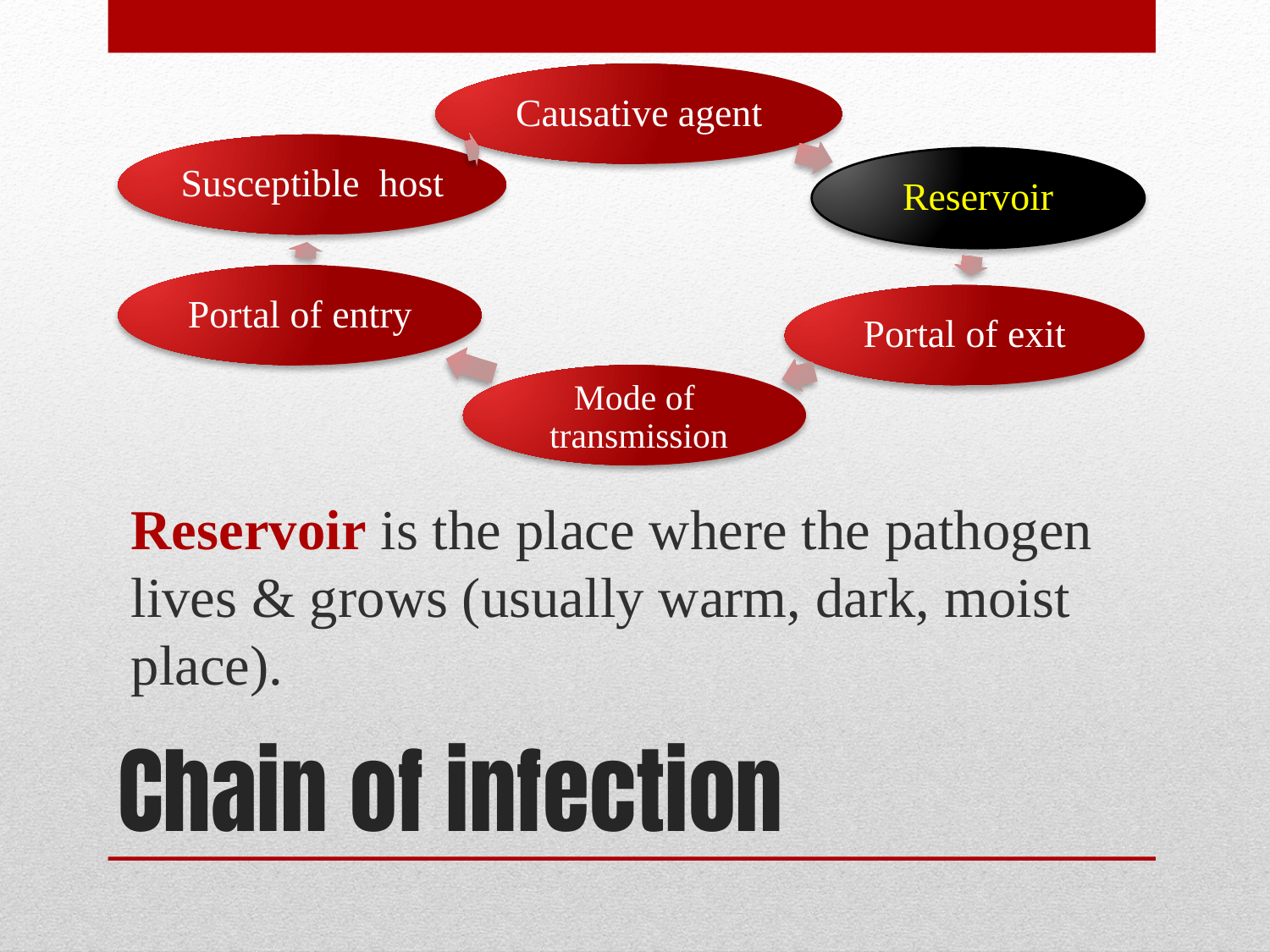

Causative agent

Reservoir

Portal of exit

Mode of
 transmission

Portal of entry

Susceptible  host

Reservoir is the place where the pathogen lives & grows (usually warm, dark, moist place).
# Chain of infection